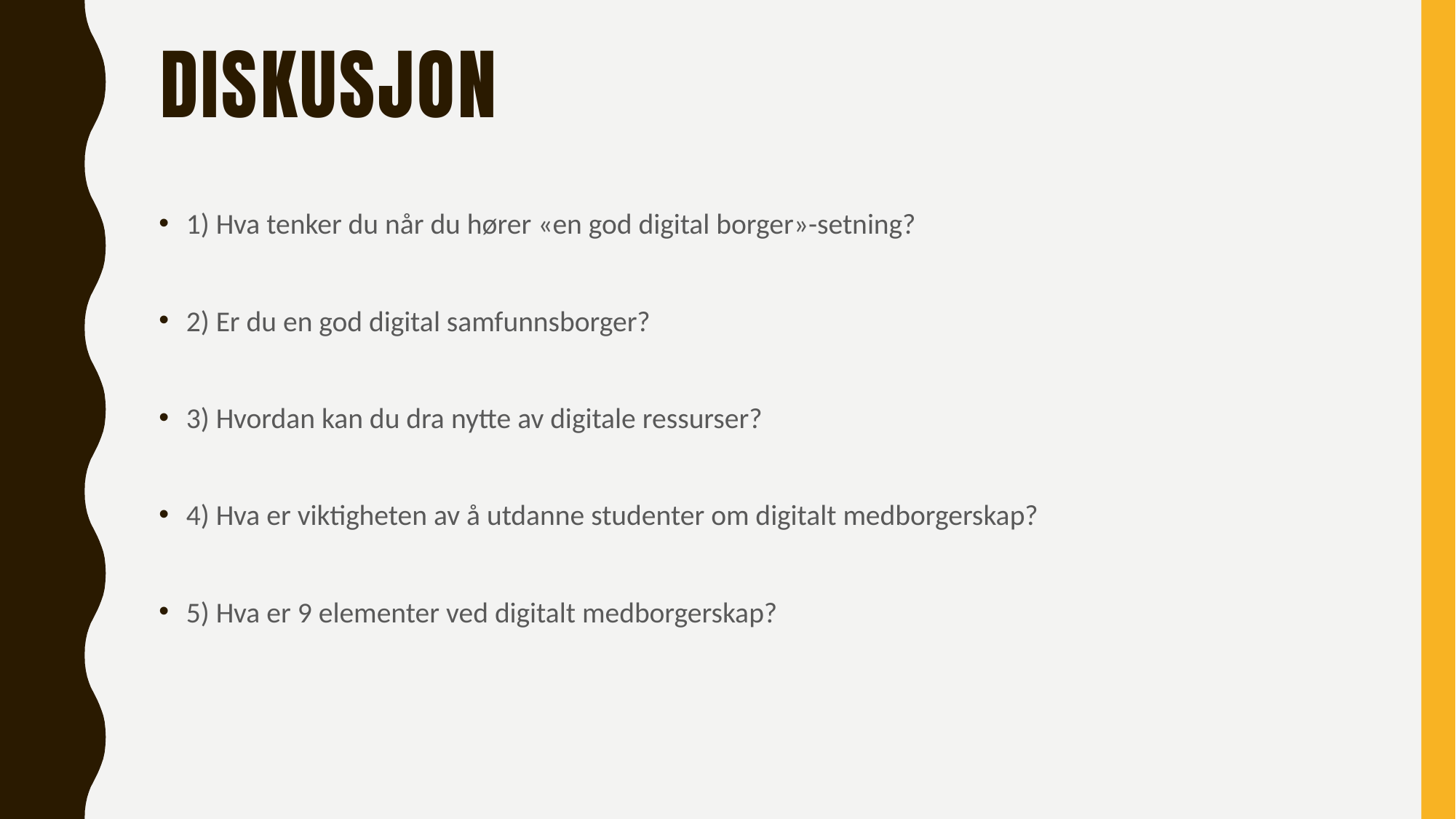

# diskusjon
1) Hva tenker du når du hører «en god digital borger»-setning?

2) Er du en god digital samfunnsborger?

3) Hvordan kan du dra nytte av digitale ressurser?

4) Hva er viktigheten av å utdanne studenter om digitalt medborgerskap?

5) Hva er 9 elementer ved digitalt medborgerskap?